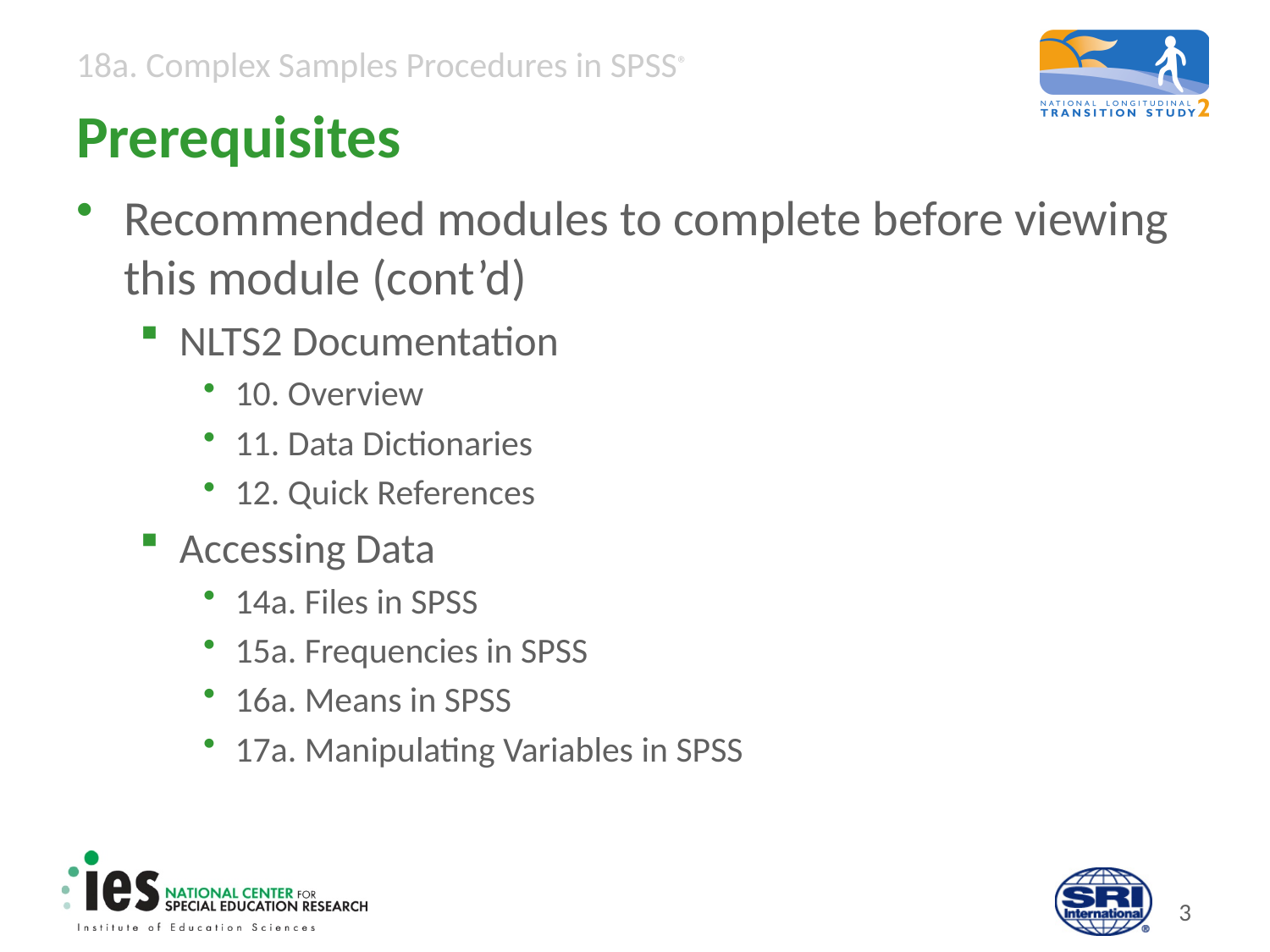

# Prerequisites
Recommended modules to complete before viewing this module (cont’d)
NLTS2 Documentation
10. Overview
11. Data Dictionaries
12. Quick References
Accessing Data
14a. Files in SPSS
15a. Frequencies in SPSS
16a. Means in SPSS
17a. Manipulating Variables in SPSS

3